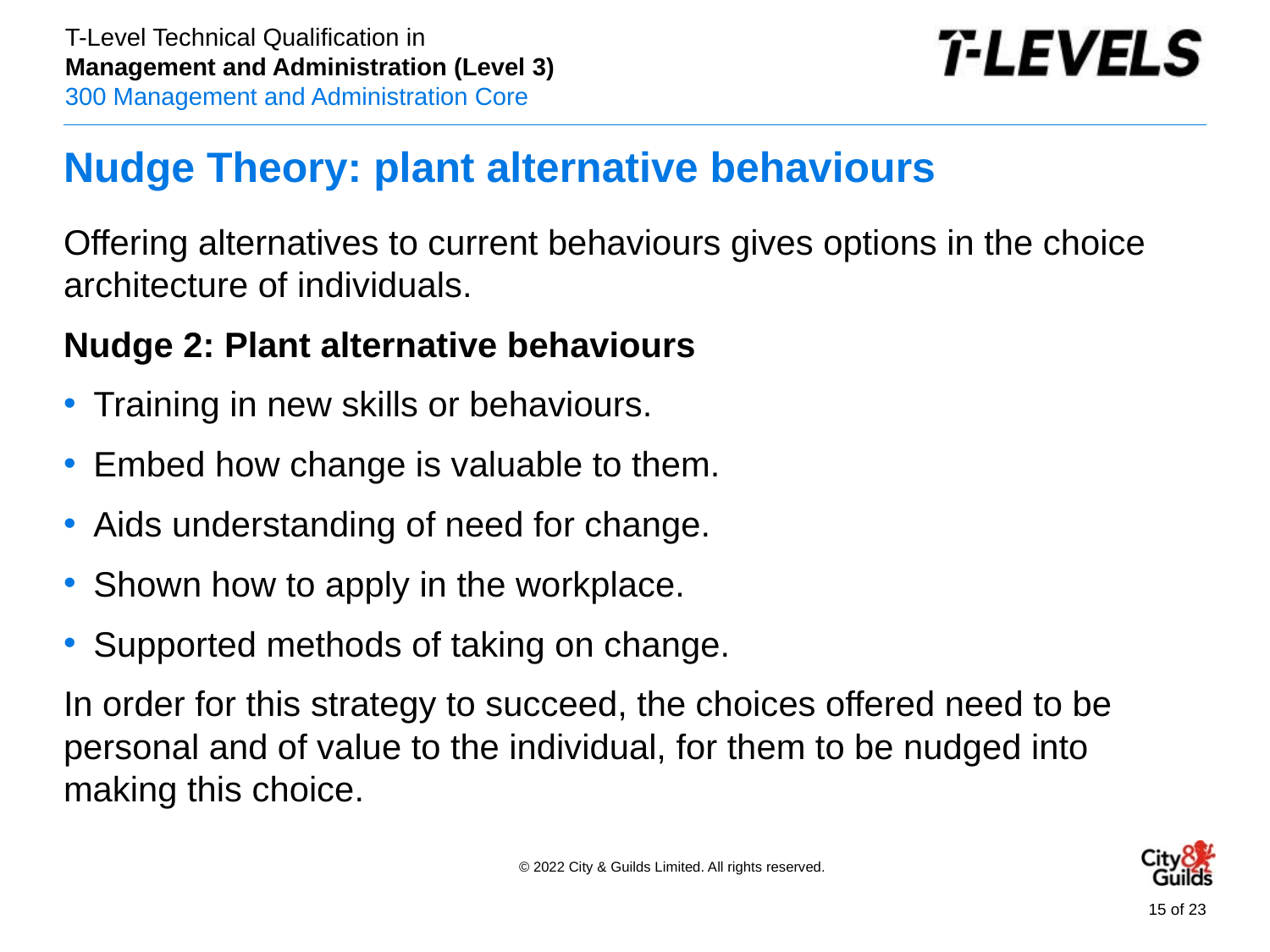

# Nudge Theory: plant alternative behaviours
Offering alternatives to current behaviours gives options in the choice architecture of individuals.
Nudge 2: Plant alternative behaviours
Training in new skills or behaviours.
Embed how change is valuable to them.
Aids understanding of need for change.
Shown how to apply in the workplace.
Supported methods of taking on change.
In order for this strategy to succeed, the choices offered need to be personal and of value to the individual, for them to be nudged into making this choice.